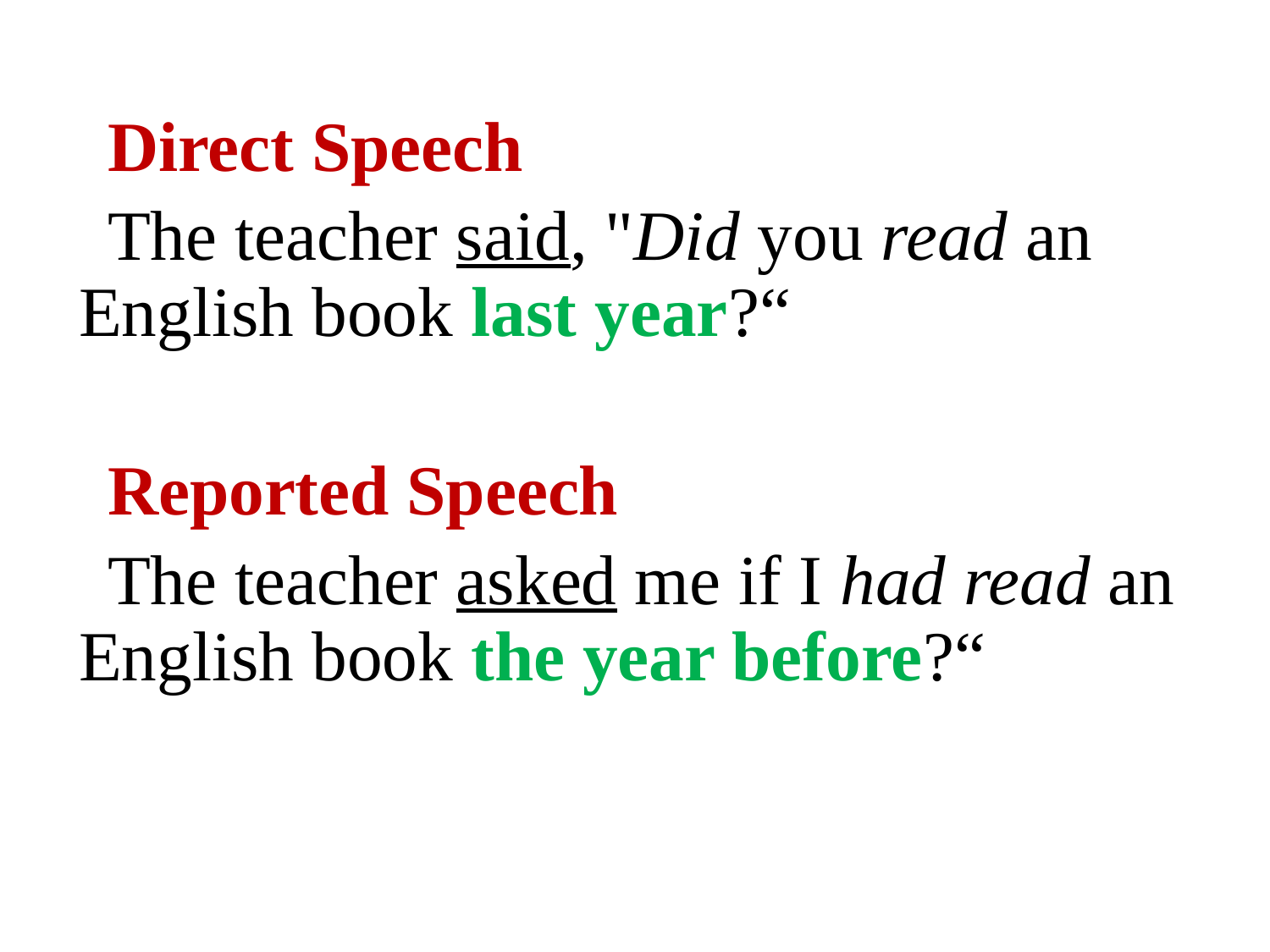

Direct Speech
   The teacher said, "Did you read an English book last year?“

   Reported Speech
   The teacher asked me if I had read an English book the year before?“

#